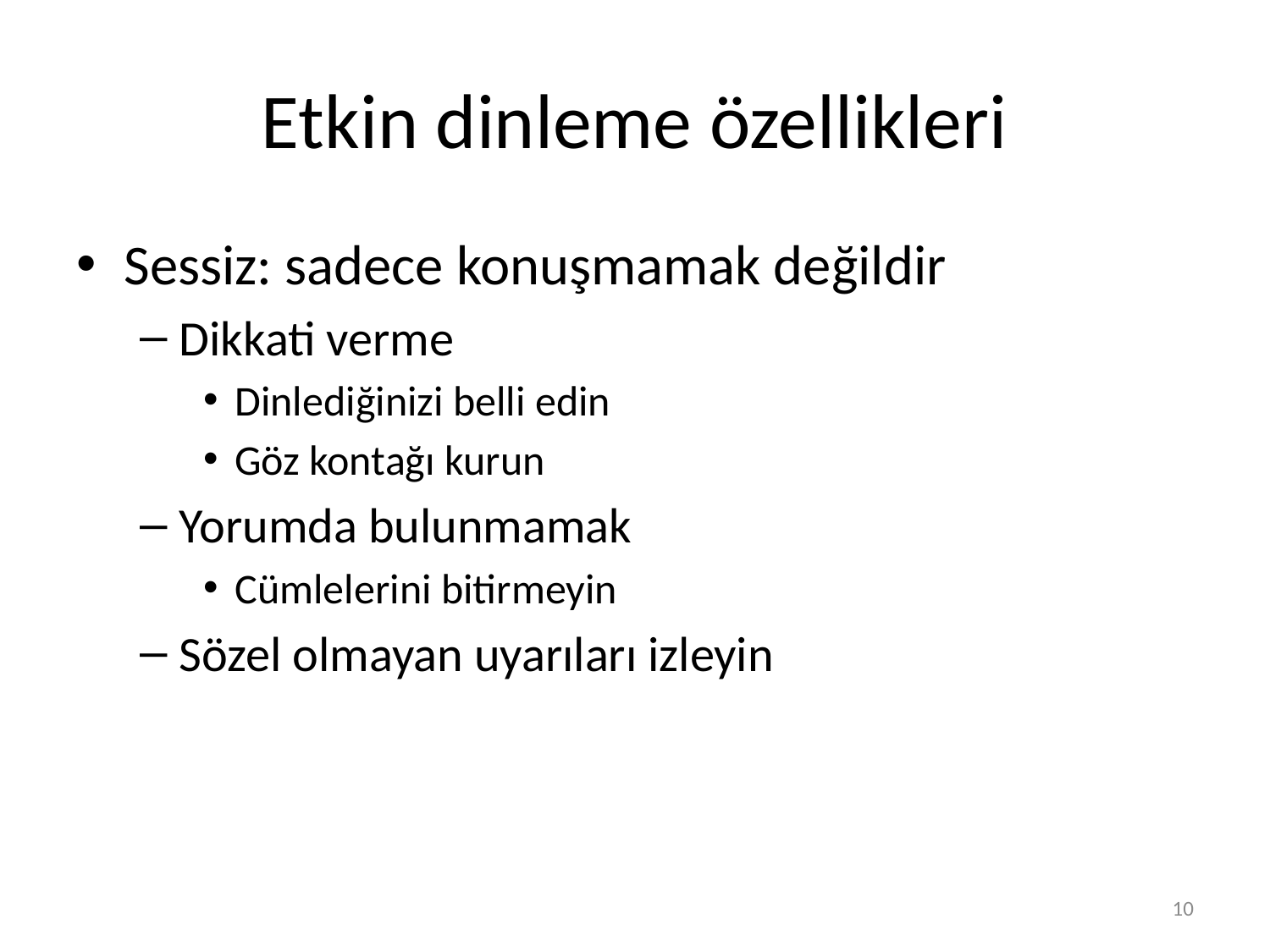

# Etkin dinleme özellikleri
Sessiz: sadece konuşmamak değildir
Dikkati verme
Dinlediğinizi belli edin
Göz kontağı kurun
Yorumda bulunmamak
Cümlelerini bitirmeyin
Sözel olmayan uyarıları izleyin
10